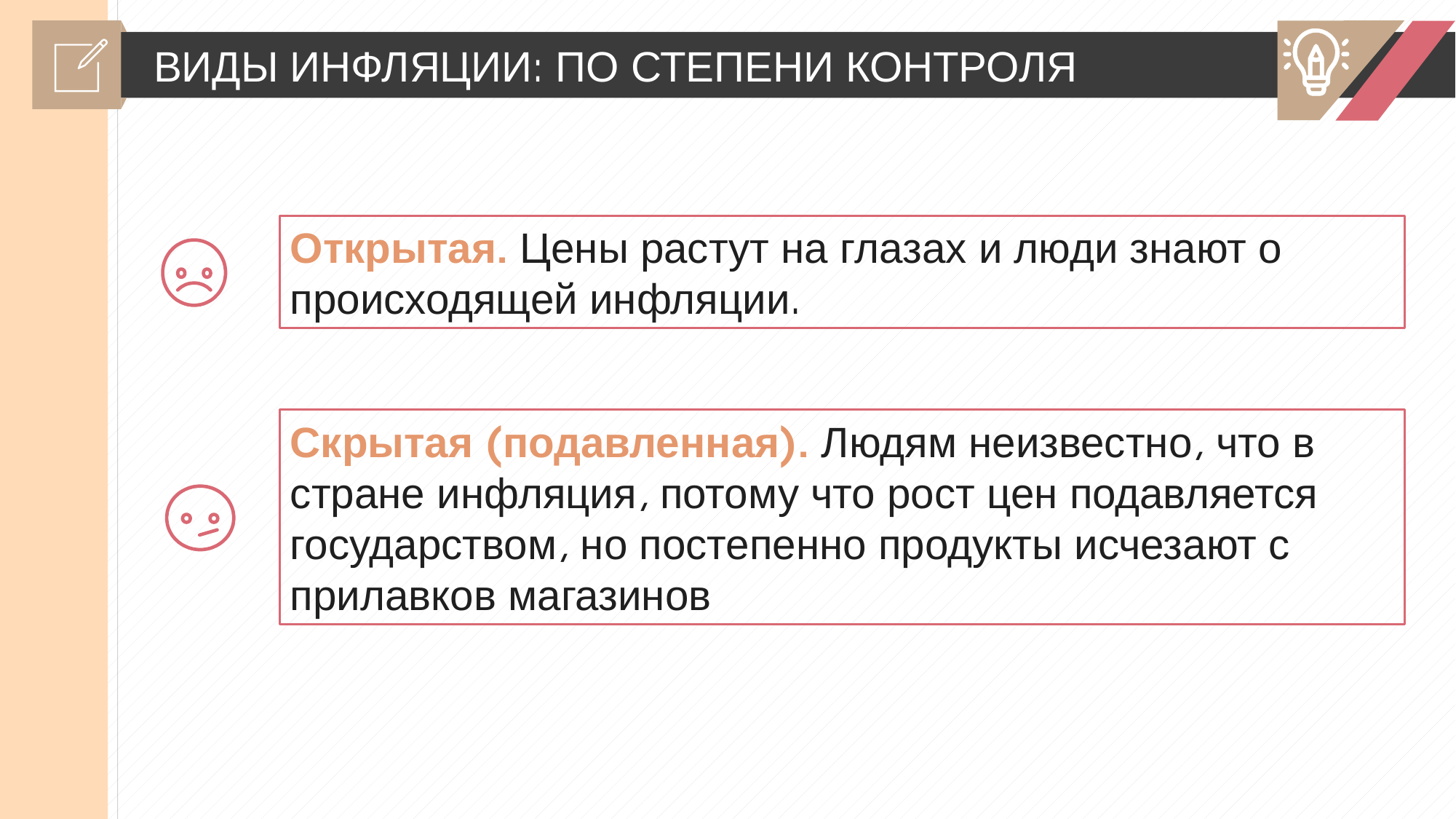

ВИДЫ ИНФЛЯЦИИ: ПО СТЕПЕНИ КОНТРОЛЯ

Открытая. Цены растут на глазах и люди знают о происходящей инфляции.

Скрытая (подавленная). Людям неизвестно, что в стране инфляция, потому что рост цен подавляется государством, но постепенно продукты исчезают с прилавков магазинов